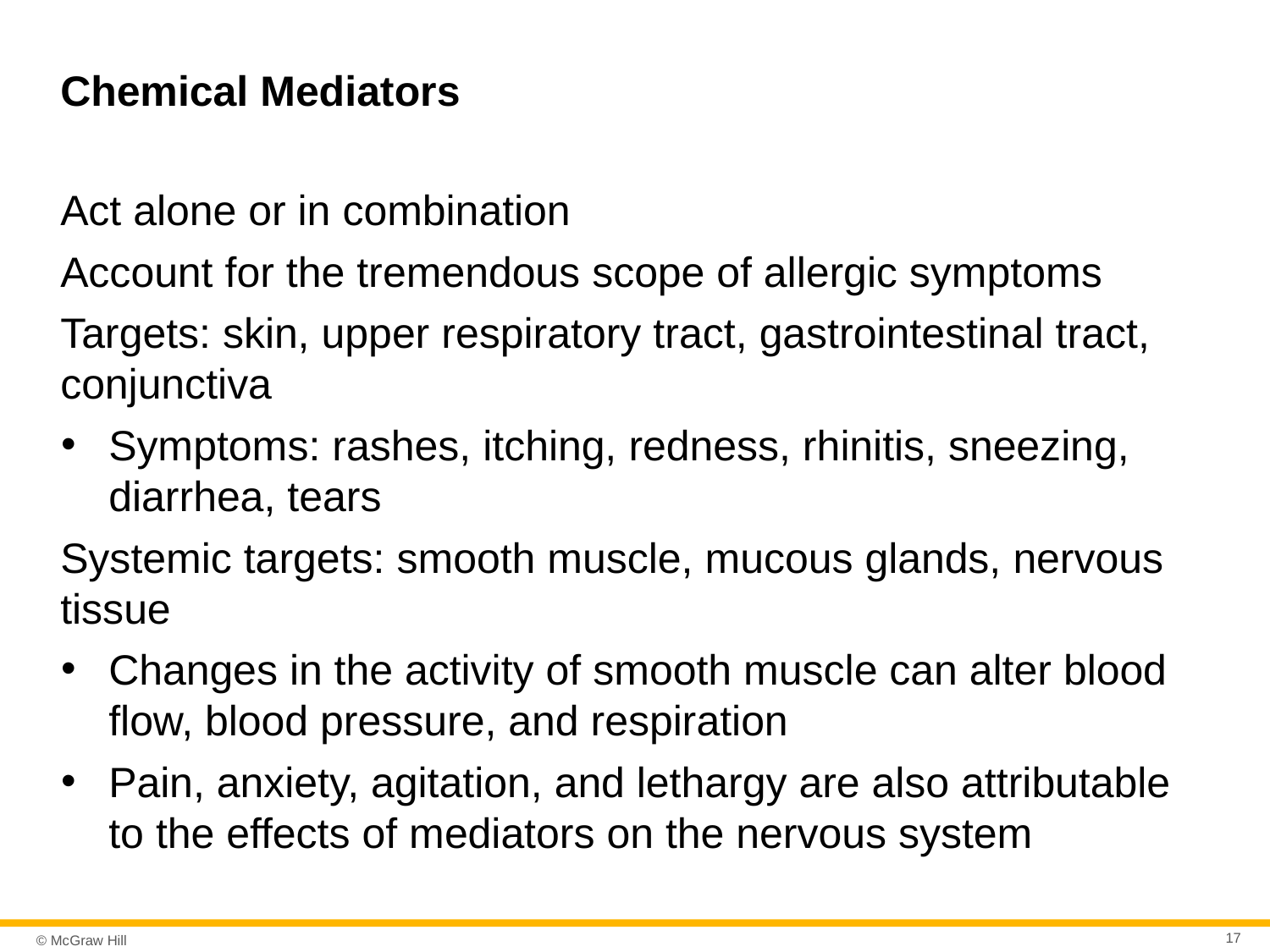

# Chemical Mediators
Act alone or in combination
Account for the tremendous scope of allergic symptoms
Targets: skin, upper respiratory tract, gastrointestinal tract, conjunctiva
Symptoms: rashes, itching, redness, rhinitis, sneezing, diarrhea, tears
Systemic targets: smooth muscle, mucous glands, nervous tissue
Changes in the activity of smooth muscle can alter blood flow, blood pressure, and respiration
Pain, anxiety, agitation, and lethargy are also attributable to the effects of mediators on the nervous system